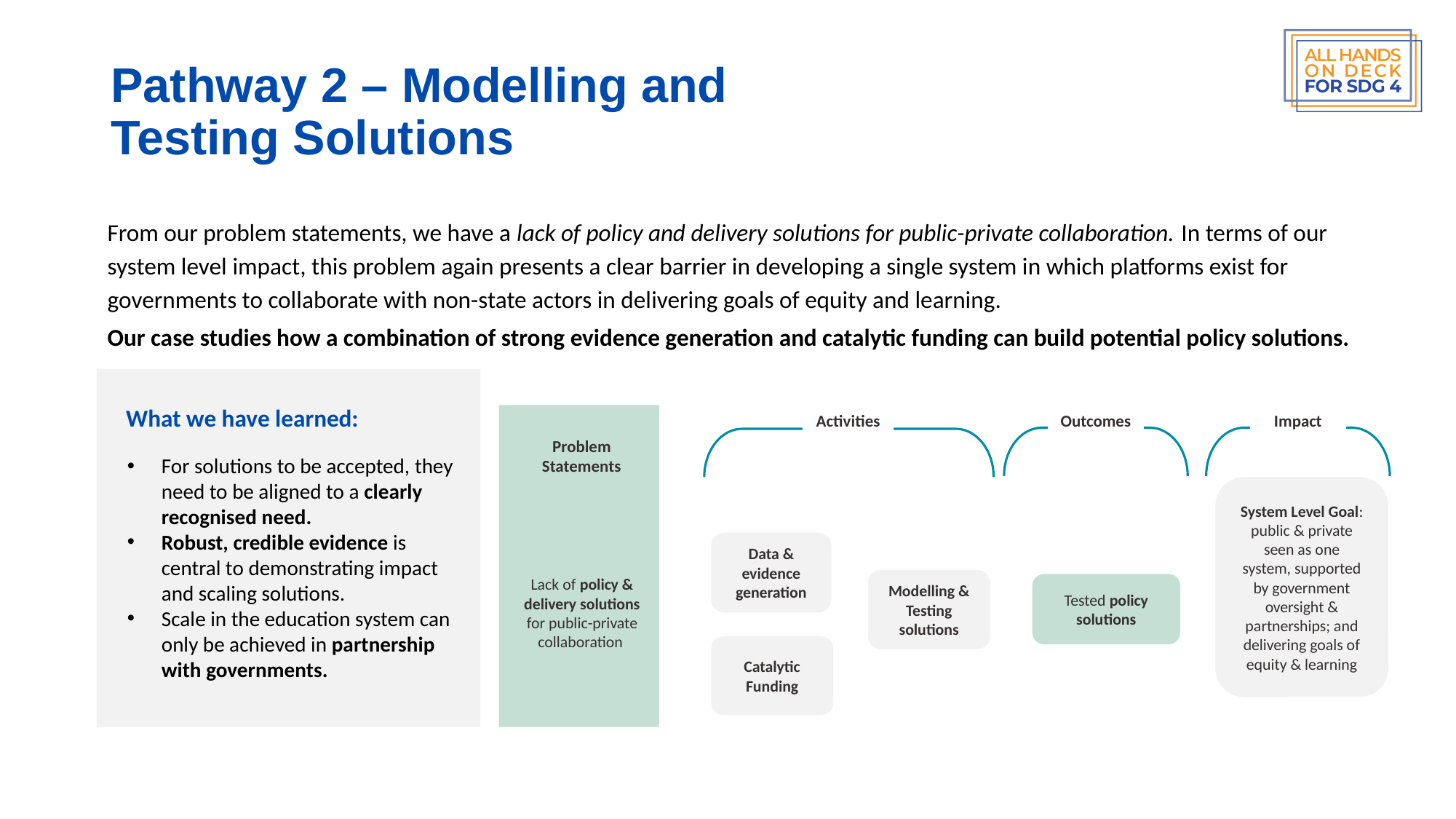

# Pathway 2 – Modelling and Testing Solutions
From our problem statements, we have a lack of policy and delivery solutions for public-private collaboration. In terms of our system level impact, this problem again presents a clear barrier in developing a single system in which platforms exist for governments to collaborate with non-state actors in delivering goals of equity and learning.
Our case studies how a combination of strong evidence generation and catalytic funding can build potential policy solutions.

What we have learned:

Outcomes
Impact
Activities
Problem Statements
System Level Goal: public & private seen as one system, supported by government oversight & partnerships; and delivering goals of equity & learning
Data & evidence generation
Lack of policy & delivery solutions for public-private collaboration
Modelling & Testing solutions
Tested policy solutions
Catalytic Funding
For solutions to be accepted, they need to be aligned to a clearly recognised need.
Robust, credible evidence is central to demonstrating impact and scaling solutions.
Scale in the education system can only be achieved in partnership with governments.